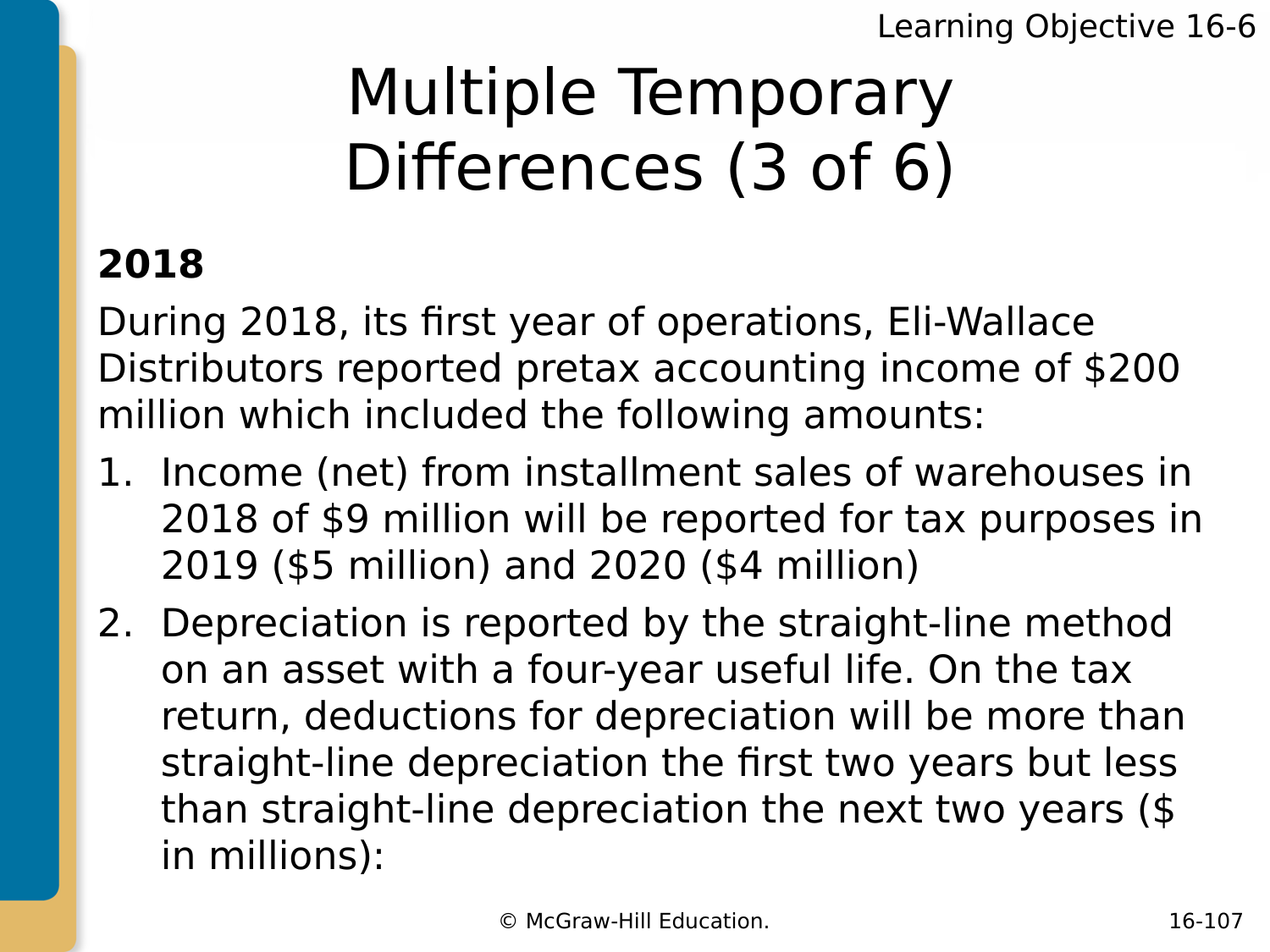

Learning Objective 16-6
# Multiple Temporary Differences (3 of 6)
2018
During 2018, its first year of operations, Eli-Wallace Distributors reported pretax accounting income of $200 million which included the following amounts:
Income (net) from installment sales of warehouses in 2018 of $9 million will be reported for tax purposes in 2019 ($5 million) and 2020 ($4 million)
Depreciation is reported by the straight-line method on an asset with a four-year useful life. On the tax return, deductions for depreciation will be more than straight-line depreciation the first two years but less than straight-line depreciation the next two years ($ in millions):